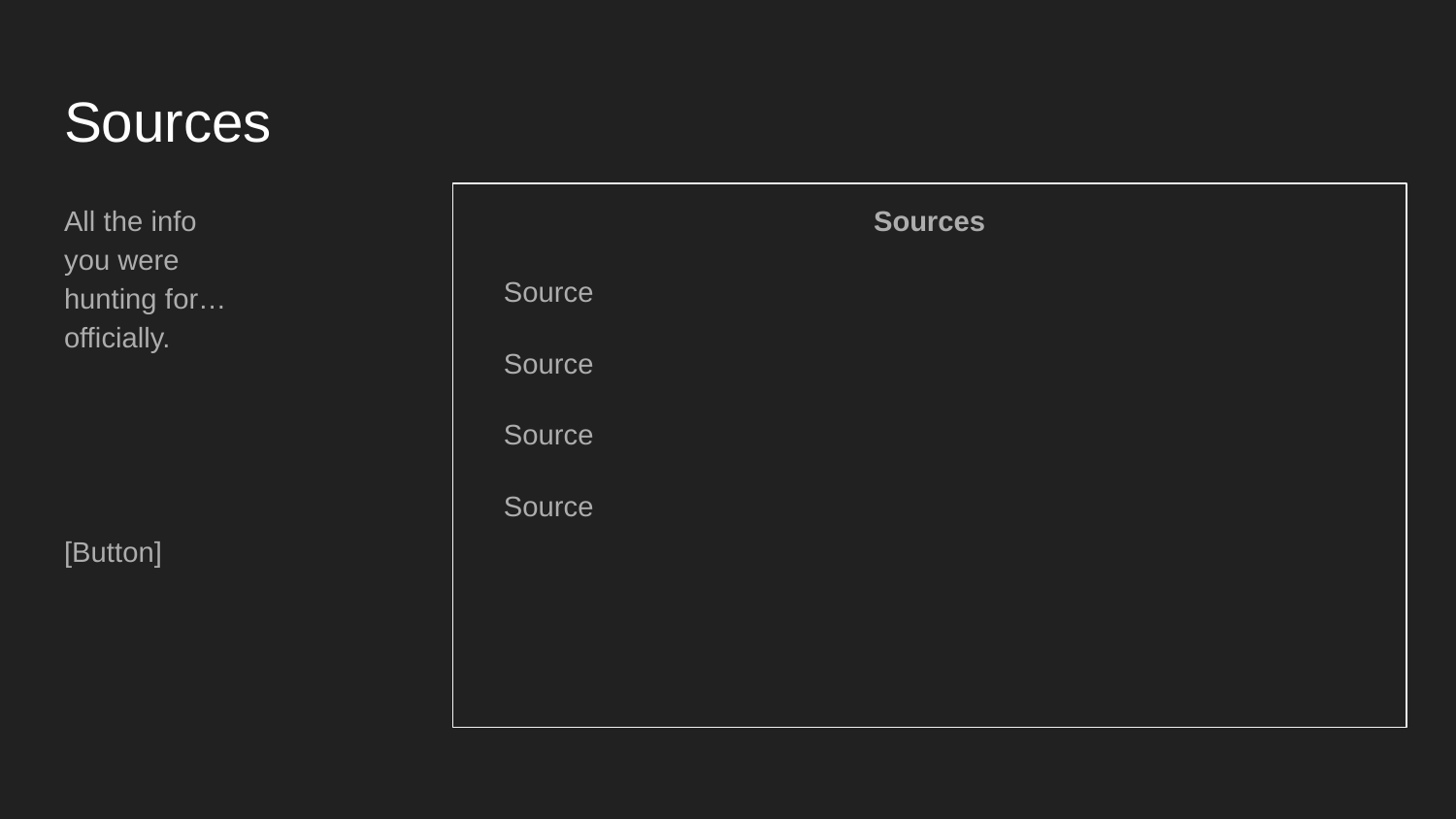

# Sources
All the info you were hunting for… officially.

[Button]

Sources
Source
Source
Source
Source

[Back Button]